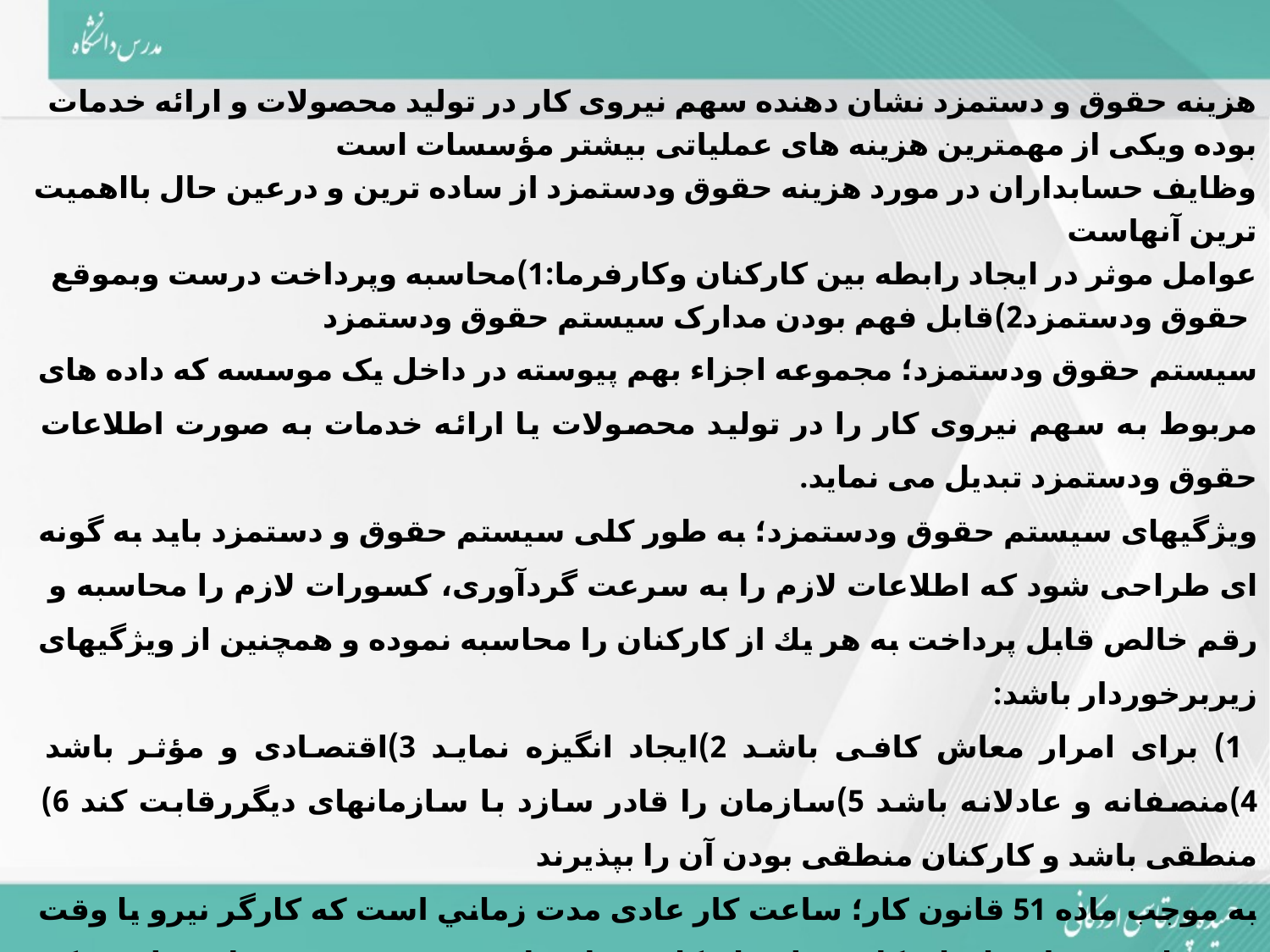

# هزینه حقوق و دستمزد نشان دهنده سهم نیروی کار در تولید محصولات و ارائه خدمات بوده ویکی از مهمترین هزینه های عملیاتی بیشتر مؤسسات است وظایف حسابداران در مورد هزینه حقوق ودستمزد از ساده ترین و درعین حال بااهمیت ترین آنهاست عوامل موثر در ایجاد رابطه بین کارکنان وکارفرما:1)محاسبه وپرداخت درست وبموقع حقوق ودستمزد2)قابل فهم بودن مدارک سیستم حقوق ودستمزد
سیستم حقوق ودستمزد؛ مجموعه اجزاء بهم پیوسته در داخل یک موسسه که داده های مربوط به سهم نیروی کار را در تولید محصولات یا ارائه خدمات به صورت اطلاعات حقوق ودستمزد تبدیل می نماید.
ویژگیهای سیستم حقوق ودستمزد؛ به طور کلی سیستم حقوق و دستمزد باید به گونه ای طراحی شود که اطلاعات لازم را به سرعت گردآوری، کسورات لازم را محاسبه و  رقم خالص قابل پرداخت به هر یك از کارکنان را محاسبه نموده و همچنین از ویژگیهای زیربرخوردار باشد:
 1) برای امرار معاش کافی باشد 2)ایجاد انگیزه نماید 3)اقتصادی و مؤثر باشد 4)منصفانه و عادلانه باشد 5)سازمان را قادر سازد با سازمانهای دیگررقابت کند 6) منطقی باشد و کارکنان منطقی بودن آن را بپذیرند
به موجب ماده 51 قانون کار؛ ساعت كار عادی مدت زماني است كه كارگر نيرو يا وقت خود را به منظور انجام كار در اختيار كارفرما قرار مي دهد. به غير از مواردي كه درقانون کار مستثني شده است، ساعات كار كارگران در شبانه روز نبايد از 8  ساعت تجاوز نمايد.